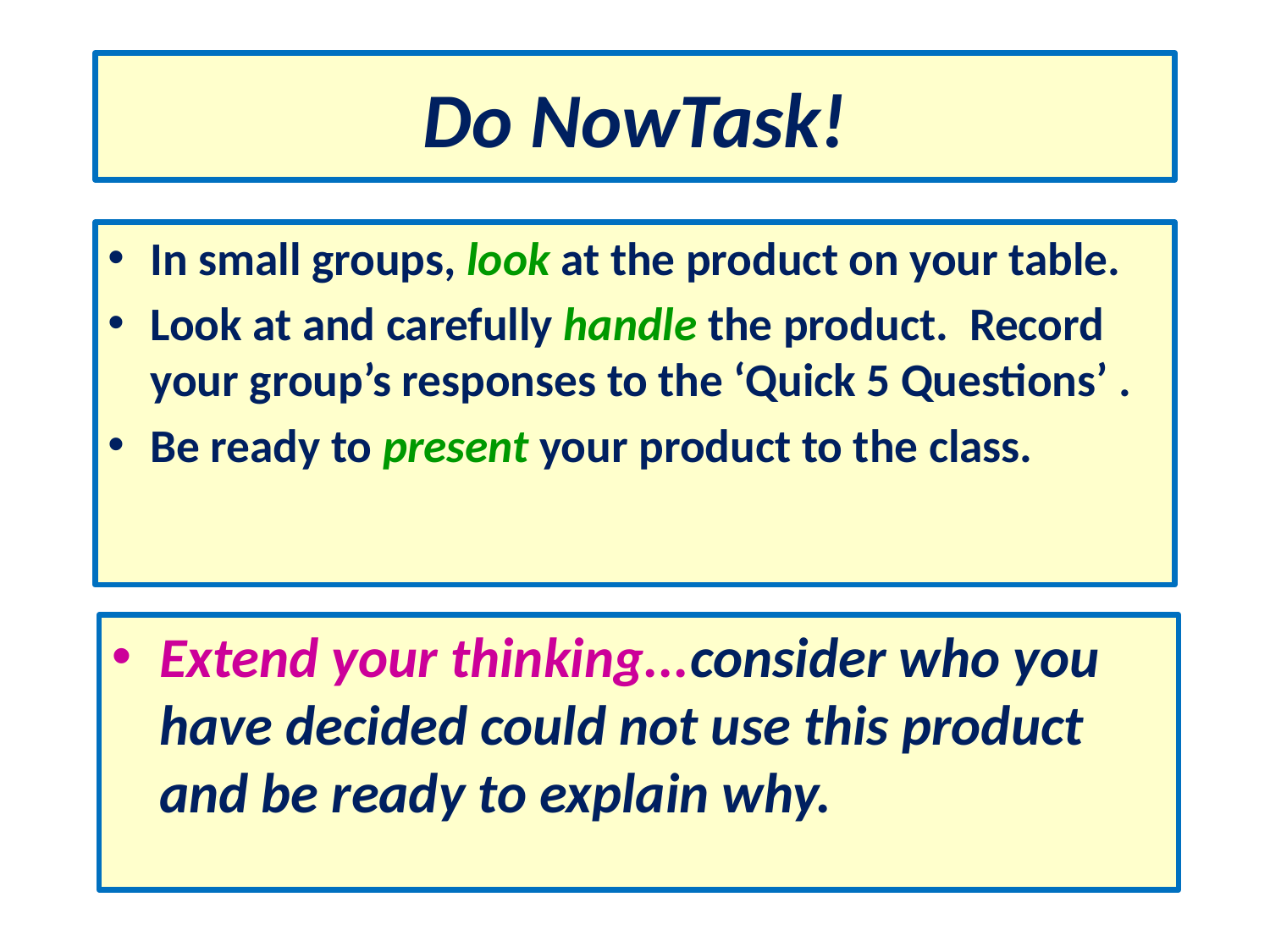

# Do NowTask!
In small groups, look at the product on your table.
Look at and carefully handle the product.  Record your group’s responses to the ‘Quick 5 Questions’ .
Be ready to present your product to the class.
Extend your thinking...consider who you have decided could not use this product and be ready to explain why.